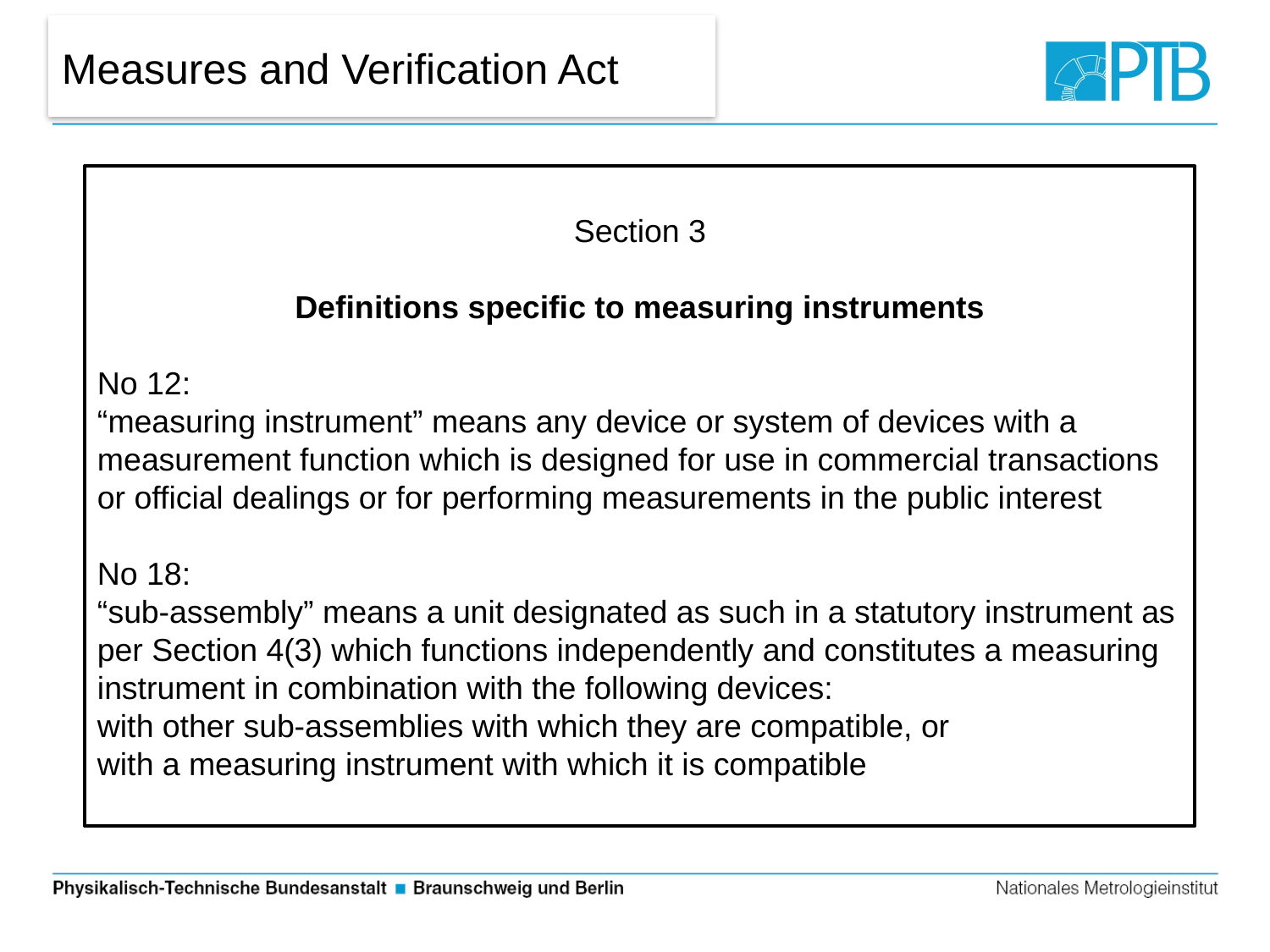

Measures and Verification Act

Section 3

Definitions specific to measuring instruments

No 12:
“measuring instrument” means any device or system of devices with a measurement function which is designed for use in commercial transactions or official dealings or for performing measurements in the public interest

No 18:
“sub-assembly” means a unit designated as such in a statutory instrument as per Section 4(3) which functions independently and constitutes a measuring instrument in combination with the following devices:
with other sub-assemblies with which they are compatible, or
with a measuring instrument with which it is compatible